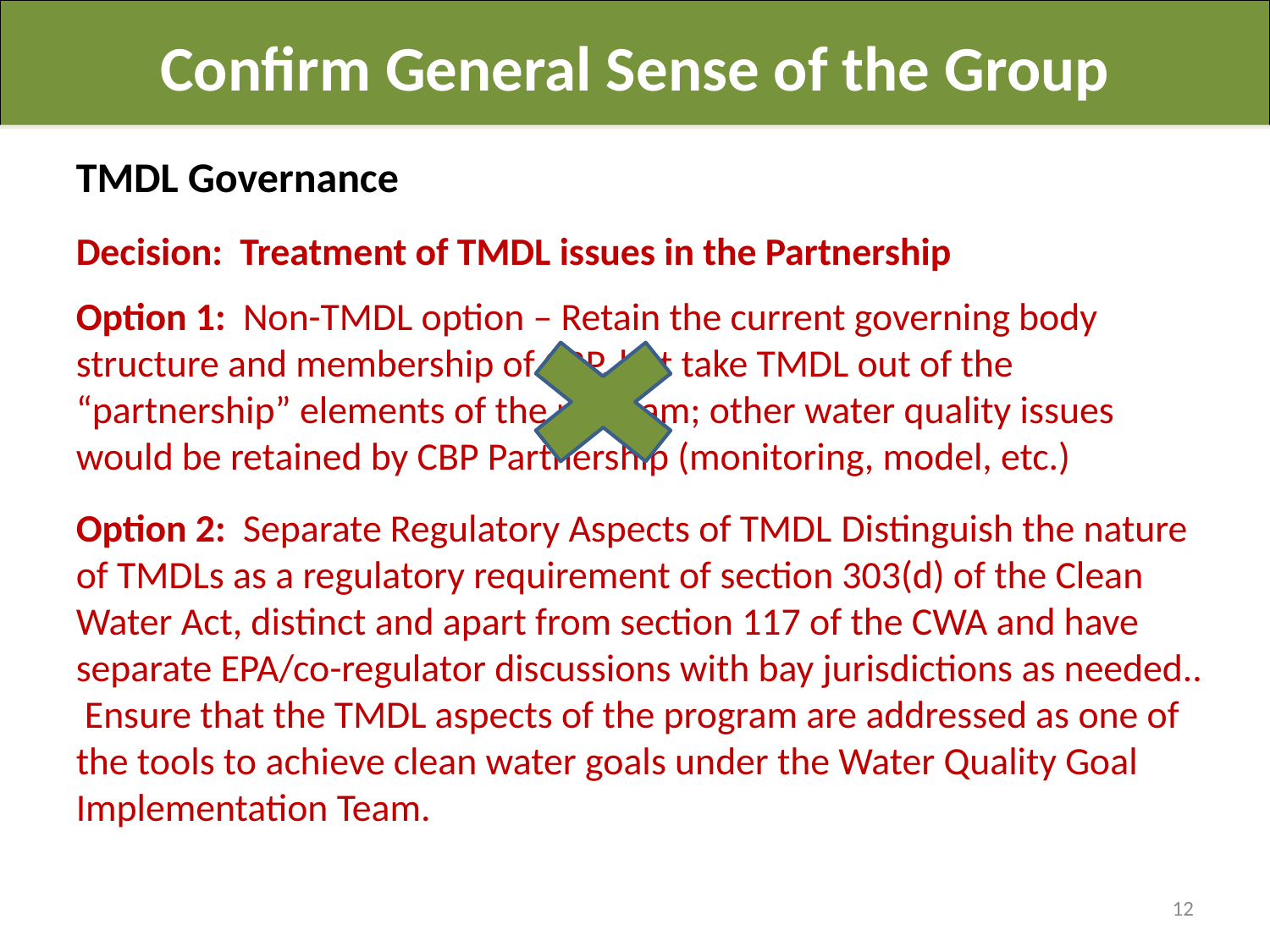

Confirm General Sense of the Group

TMDL Governance

Decision:  Treatment of TMDL issues in the Partnership

Option 1:  Non-TMDL option – Retain the current governing body structure and membership of CBP, but take TMDL out of the “partnership” elements of the program; other water quality issues would be retained by CBP Partnership (monitoring, model, etc.)

Option 2:  Separate Regulatory Aspects of TMDL Distinguish the nature of TMDLs as a regulatory requirement of section 303(d) of the Clean Water Act, distinct and apart from section 117 of the CWA and have separate EPA/co-regulator discussions with bay jurisdictions as needed..  Ensure that the TMDL aspects of the program are addressed as one of the tools to achieve clean water goals under the Water Quality Goal Implementation Team.

12